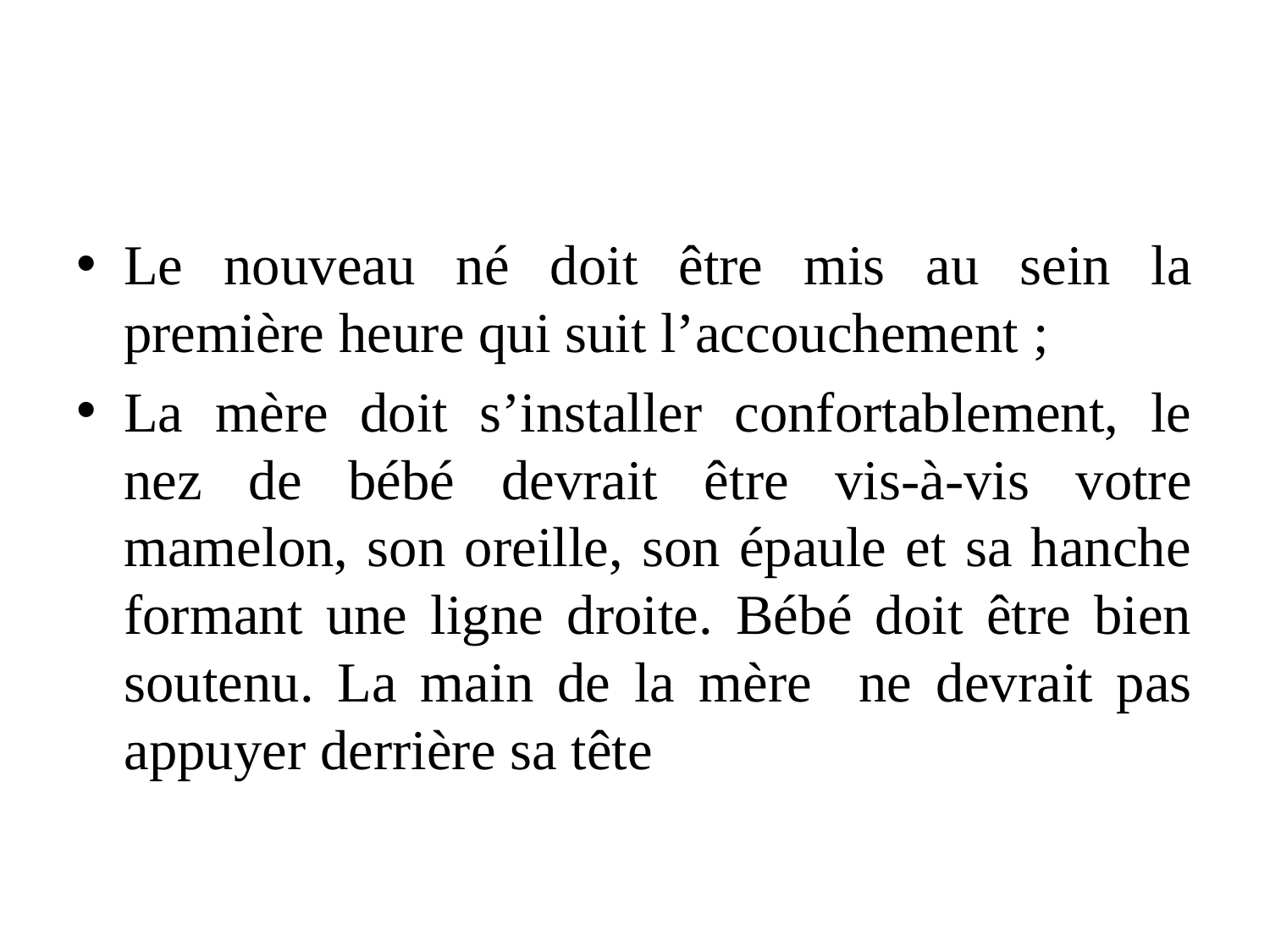

#
Le nouveau né doit être mis au sein la première heure qui suit l’accouchement ;
La mère doit s’installer confortablement, le nez de bébé devrait être vis-à-vis votre mamelon, son oreille, son épaule et sa hanche formant une ligne droite. Bébé doit être bien soutenu. La main de la mère  ne devrait pas appuyer derrière sa tête